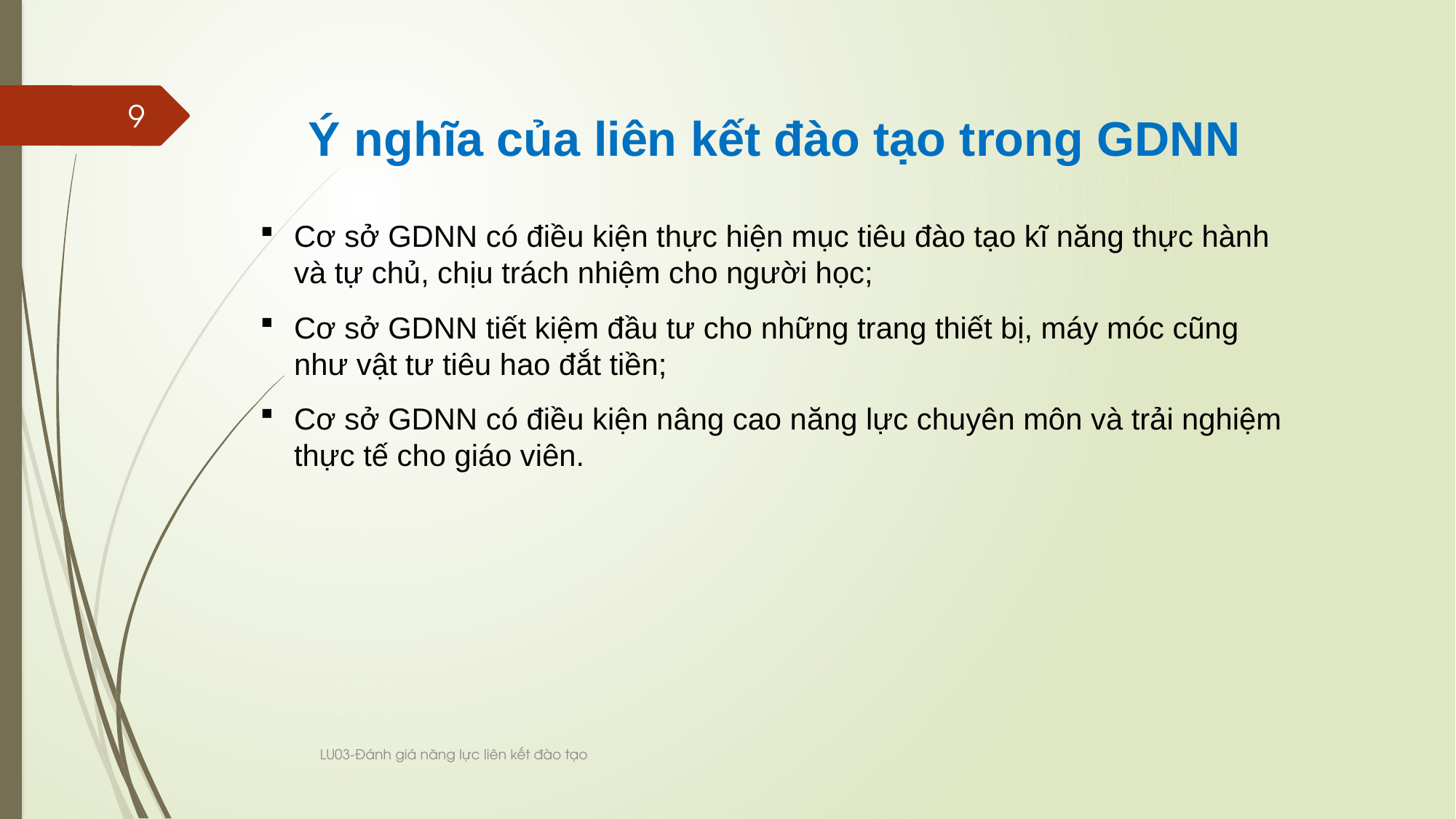

9
Ý nghĩa của liên kết đào tạo trong GDNN
Cơ sở GDNN có điều kiện thực hiện mục tiêu đào tạo kĩ năng thực hành và tự chủ, chịu trách nhiệm cho người học;
Cơ sở GDNN tiết kiệm đầu tư cho những trang thiết bị, máy móc cũng như vật tư tiêu hao đắt tiền;
Cơ sở GDNN có điều kiện nâng cao năng lực chuyên môn và trải nghiệm thực tế cho giáo viên.

LU03-Đánh giá năng lực liên kết đào tạo